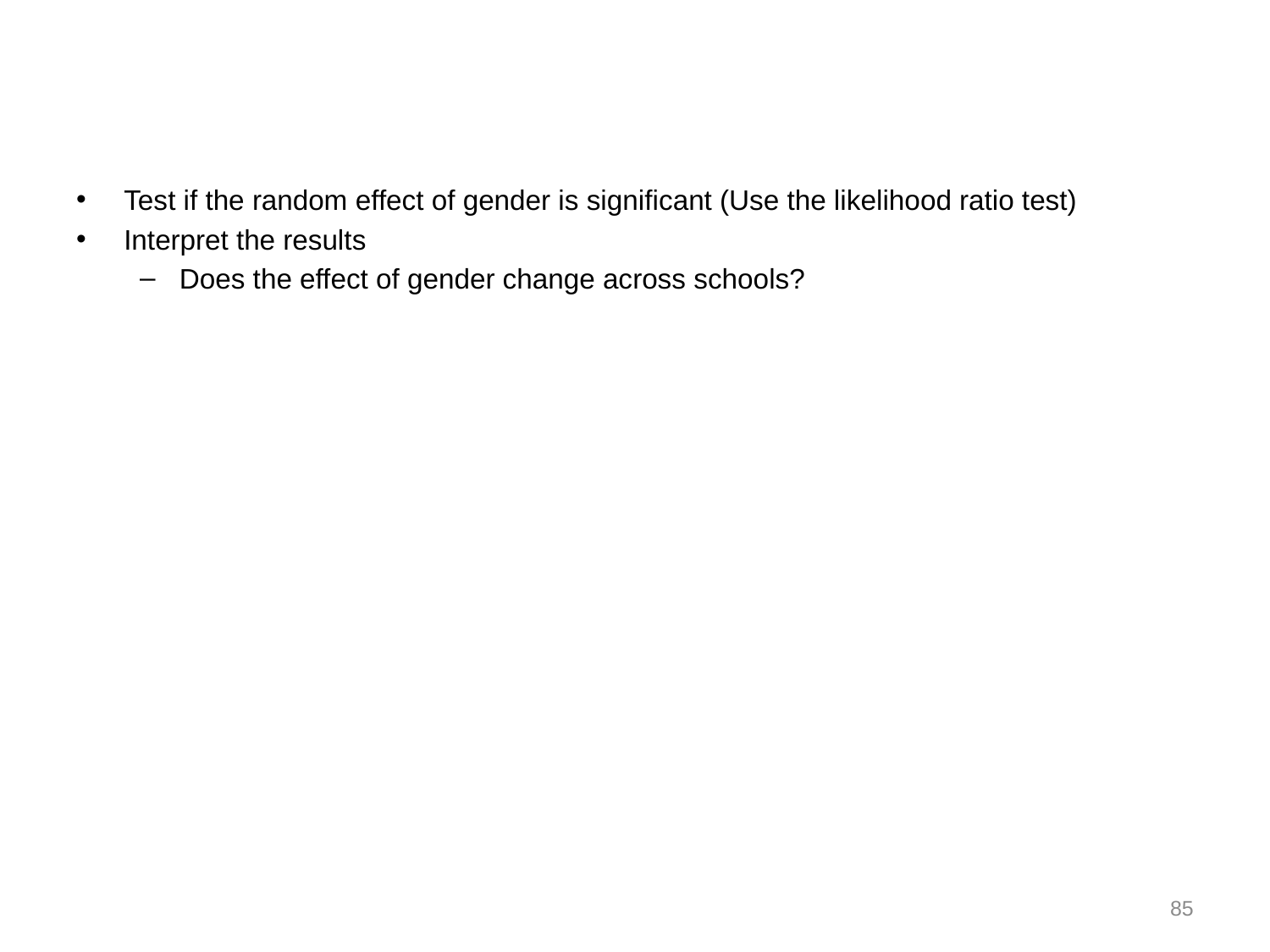

#
Test if the random effect of gender is significant (Use the likelihood ratio test)
Interpret the results
Does the effect of gender change across schools?
85